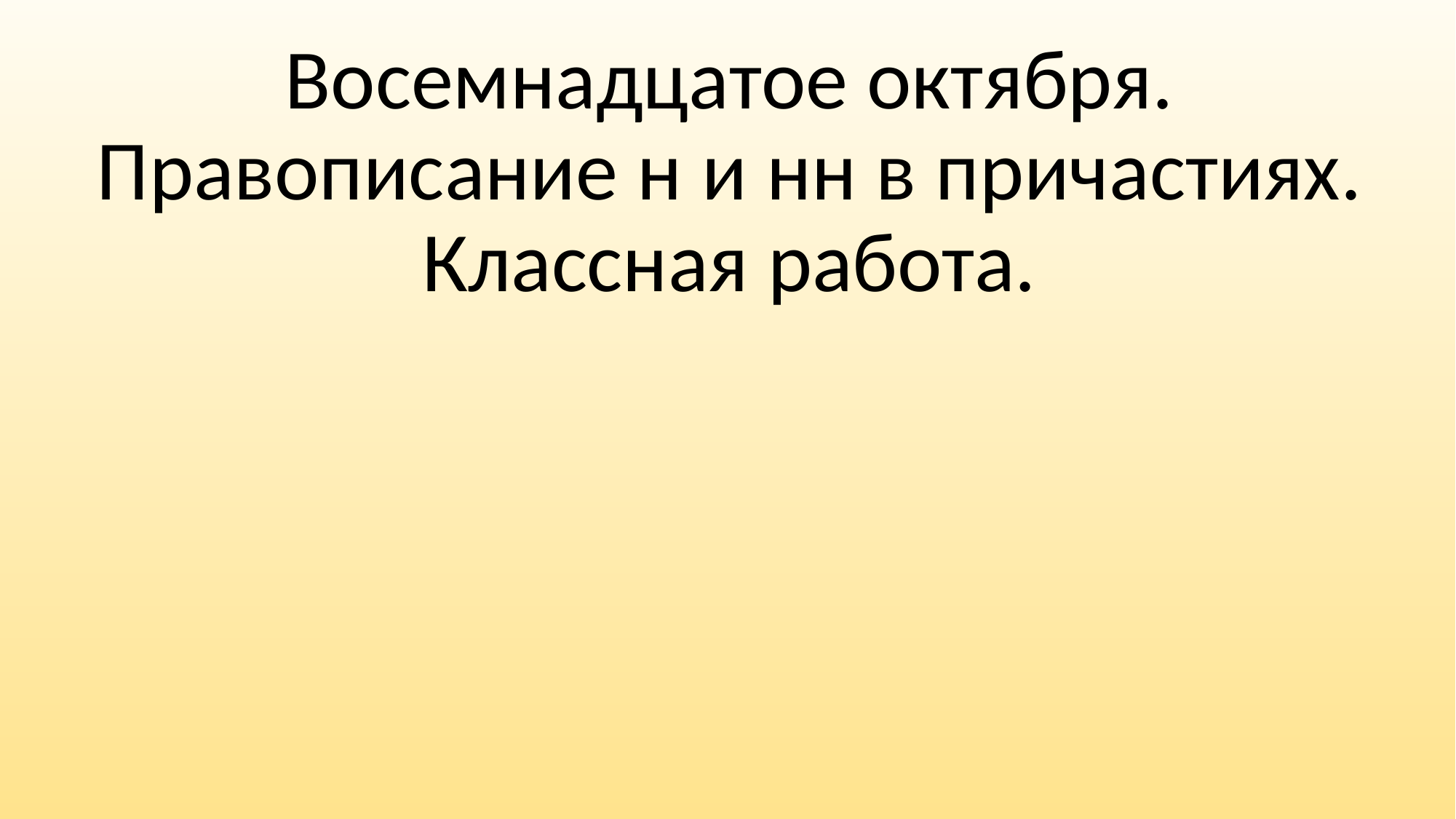

# Восемнадцатое октября. Правописание н и нн в причастиях. Классная работа.